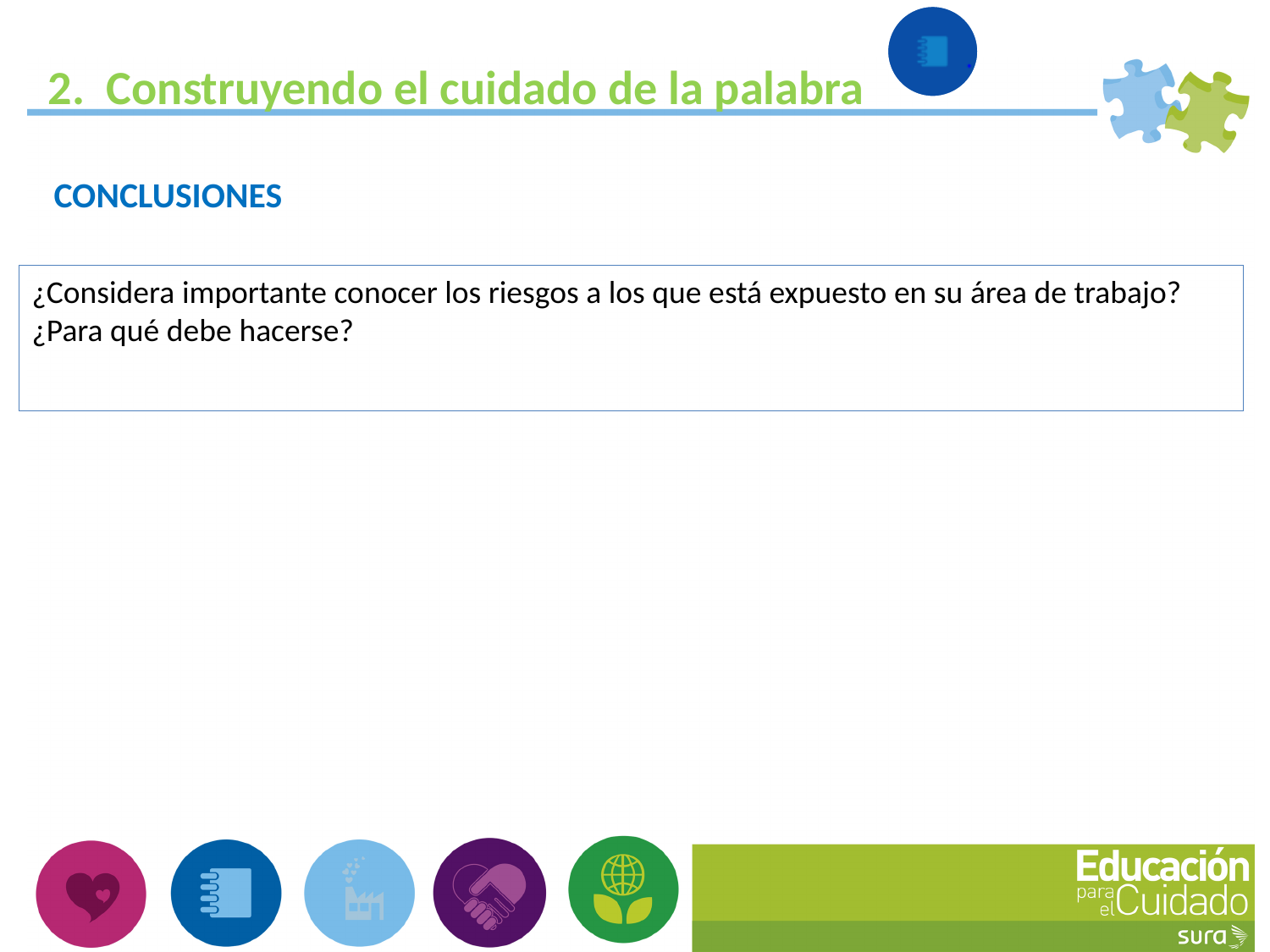

2.  Construyendo el cuidado de la palabra

CONCLUSIONES

¿Considera importante conocer los riesgos a los que está expuesto en su área de trabajo?  ¿Para qué debe hacerse?